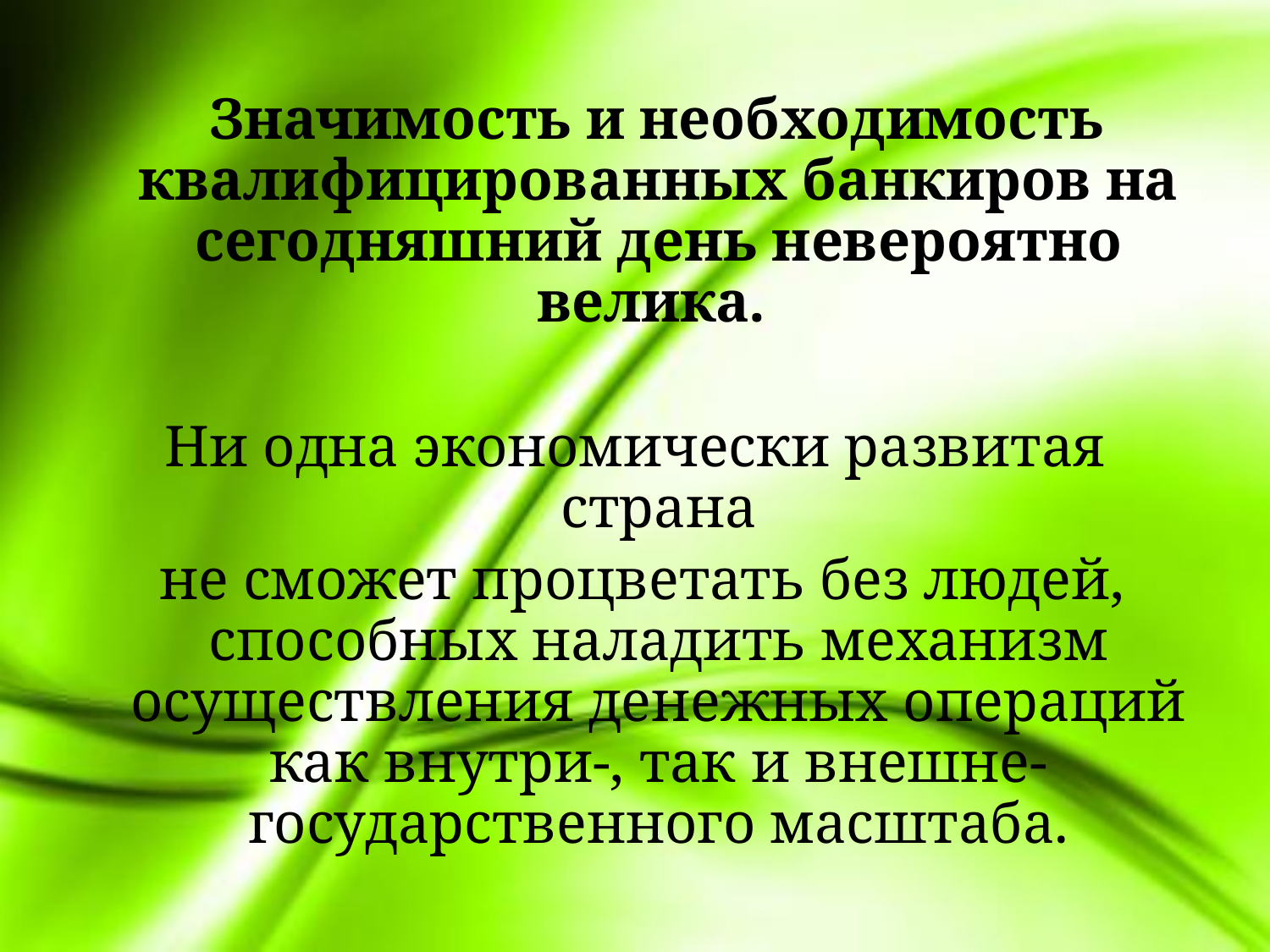

Значимость и необходимость квалифицированных банкиров на сегодняшний день невероятно велика.

Ни одна экономически развитая страна
 не сможет процветать без людей, способных наладить механизм осуществления денежных операций как внутри-, так и внешне-государственного масштаба.